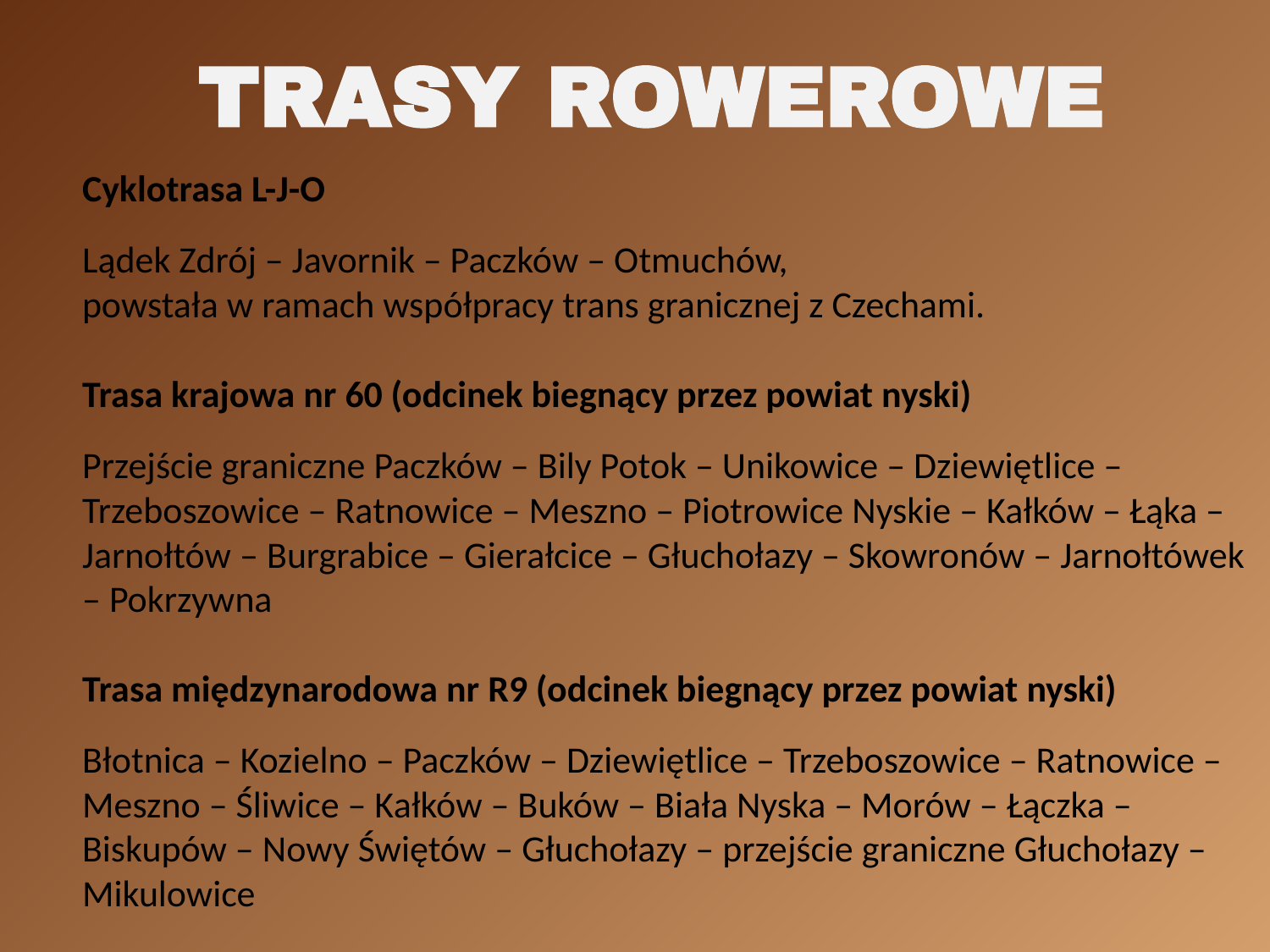

# TRASY ROWEROWE
Cyklotrasa L-J-O

Lądek Zdrój – Javornik – Paczków – Otmuchów,
powstała w ramach współpracy trans granicznej z Czechami.

Trasa krajowa nr 60 (odcinek biegnący przez powiat nyski)

Przejście graniczne Paczków – Bily Potok – Unikowice – Dziewiętlice – Trzeboszowice – Ratnowice – Meszno – Piotrowice Nyskie – Kałków – Łąka – Jarnołtów – Burgrabice – Gierałcice – Głuchołazy – Skowronów – Jarnołtówek – Pokrzywna

Trasa międzynarodowa nr R9 (odcinek biegnący przez powiat nyski)

Błotnica – Kozielno – Paczków – Dziewiętlice – Trzeboszowice – Ratnowice – Meszno – Śliwice – Kałków – Buków – Biała Nyska – Morów – Łączka – Biskupów – Nowy Świętów – Głuchołazy – przejście graniczne Głuchołazy – Mikulowice